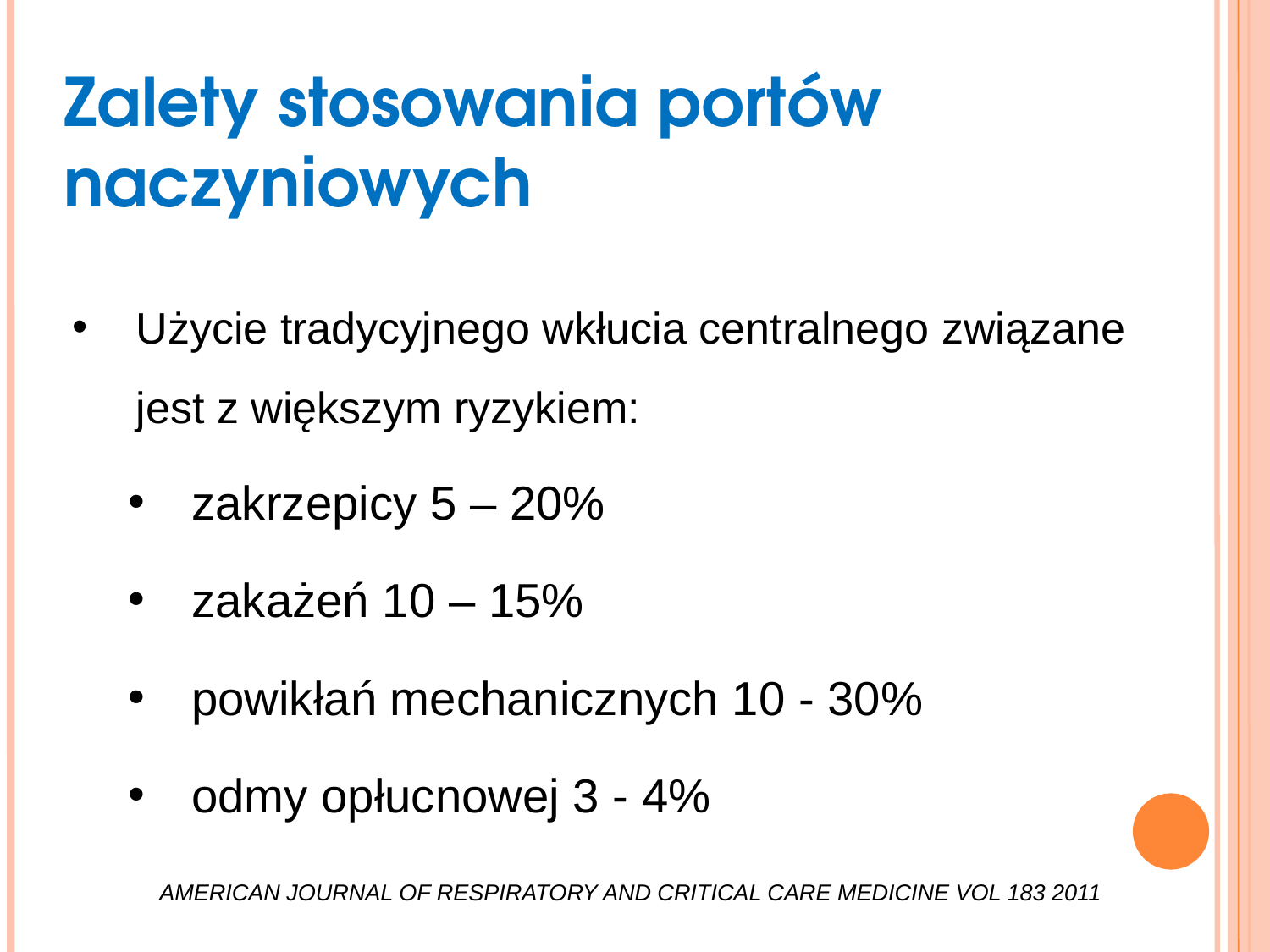

Zalety stosowania portów naczyniowych
Użycie tradycyjnego wkłucia centralnego związane jest z większym ryzykiem:
zakrzepicy 5 – 20%
zakażeń 10 – 15%
powikłań mechanicznych 10 - 30%
odmy opłucnowej 3 - 4%
AMERICAN JOURNAL OF RESPIRATORY AND CRITICAL CARE MEDICINE VOL 183 2011